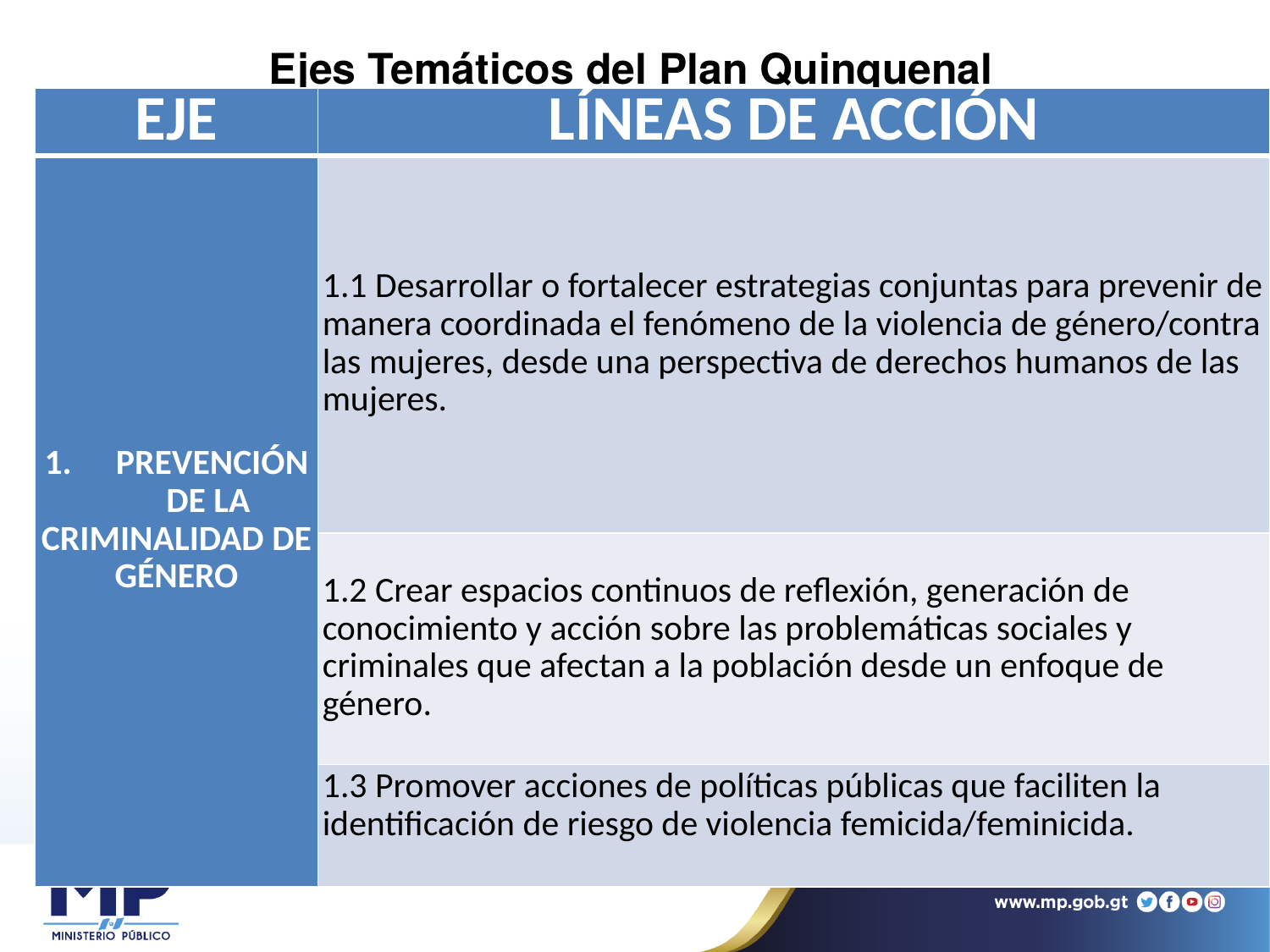

# Ejes Temáticos del Plan Quinquenal
| EJE | LÍNEAS DE ACCIÓN |
| --- | --- |
| PREVENCIÓN DE LA CRIMINALIDAD DE GÉNERO | 1.1 Desarrollar o fortalecer estrategias conjuntas para prevenir de manera coordinada el fenómeno de la violencia de género/contra las mujeres, desde una perspectiva de derechos humanos de las mujeres. |
|  | 1.2 Crear espacios continuos de reflexión, generación de conocimiento y acción sobre las problemáticas sociales y criminales que afectan a la población desde un enfoque de género. |
|  | 1.3 Promover acciones de políticas públicas que faciliten la identificación de riesgo de violencia femicida/feminicida. |